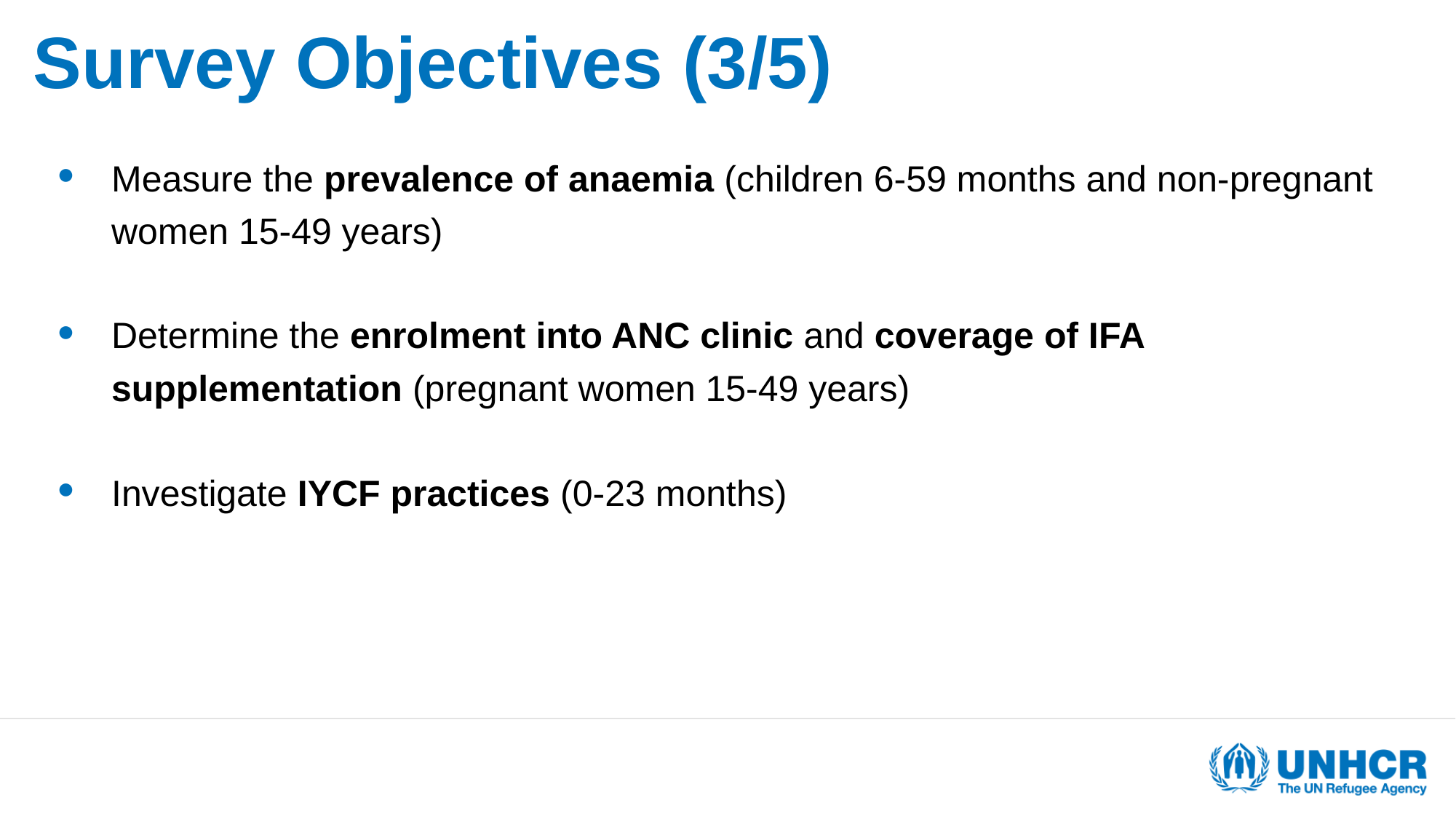

# Survey Objectives (3/5)
Measure the prevalence of anaemia (children 6-59 months and non-pregnant women 15-49 years)

Determine the enrolment into ANC clinic and coverage of IFA supplementation (pregnant women 15-49 years)

Investigate IYCF practices (0-23 months)